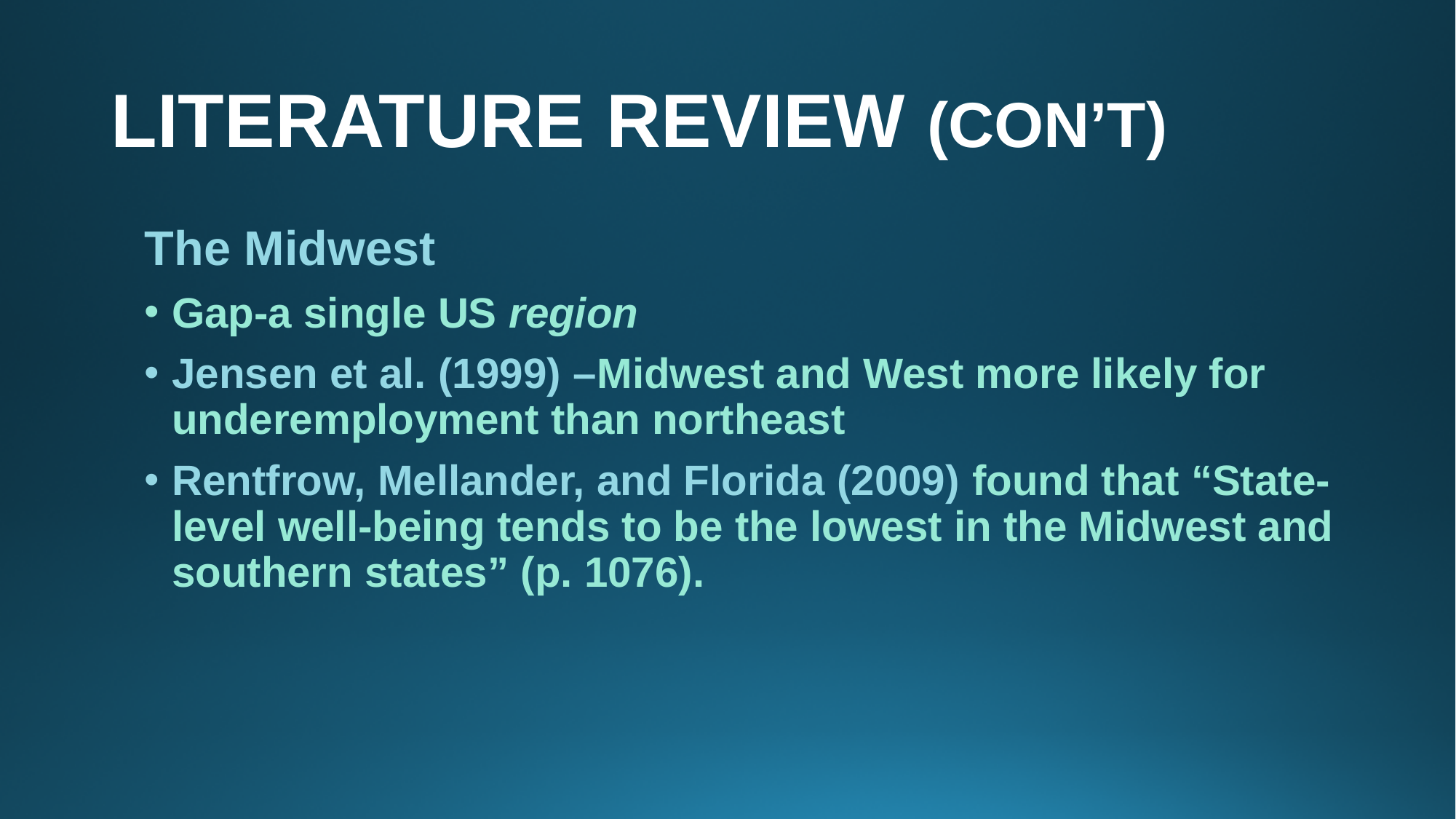

# LITERATURE REVIEW (CON’T)
The Midwest
Gap-a single US region
Jensen et al. (1999) –Midwest and West more likely for underemployment than northeast
Rentfrow, Mellander, and Florida (2009) found that “State-level well-being tends to be the lowest in the Midwest and southern states” (p. 1076).